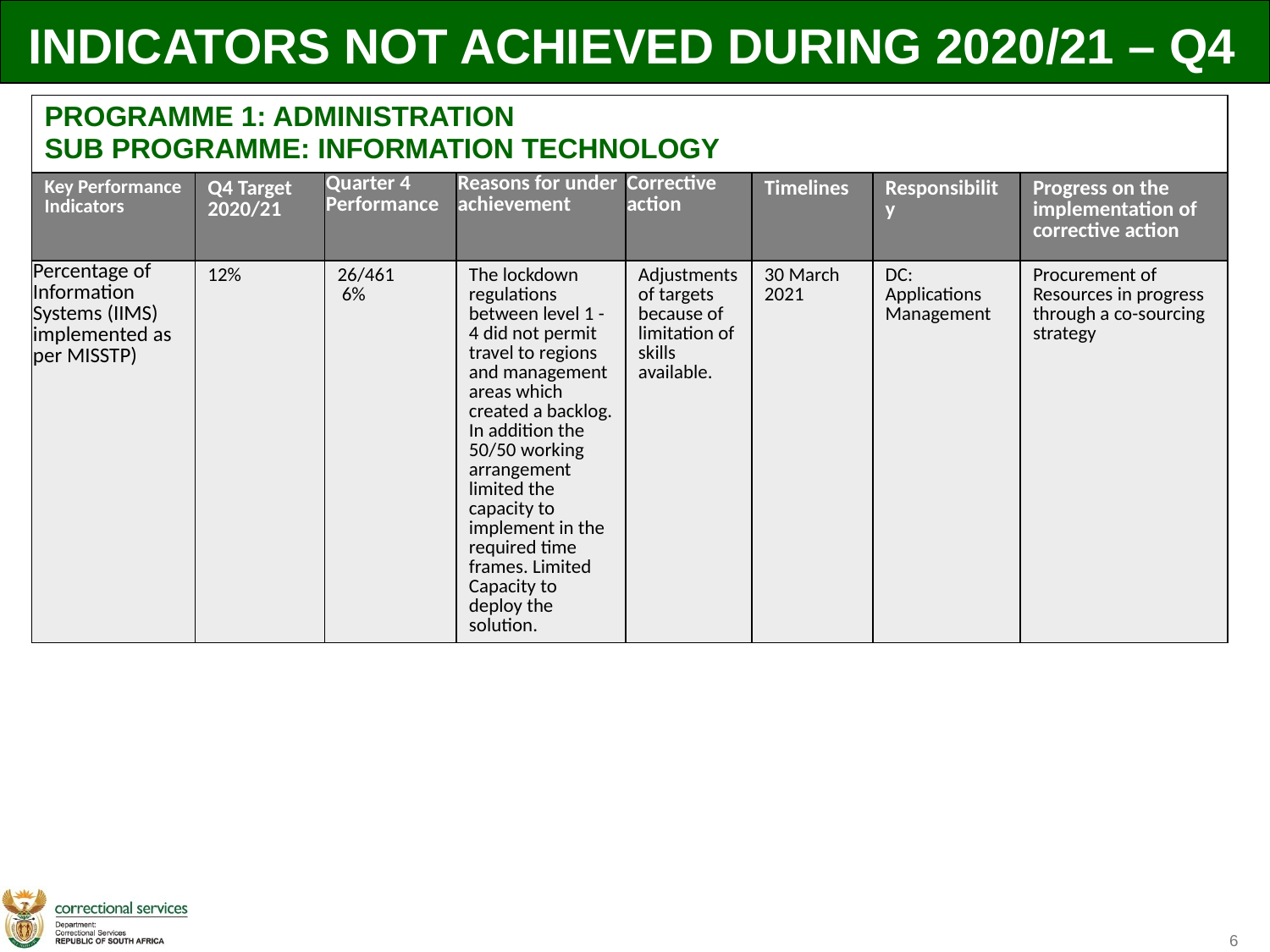

INDICATORS NOT ACHIEVED DURING 2020/21 – Q4
| PROGRAMME 1: ADMINISTRATION SUB PROGRAMME: INFORMATION TECHNOLOGY |  |  |  |  |  |  |  |
| --- | --- | --- | --- | --- | --- | --- | --- |
| Key Performance Indicators | Q4 Target 2020/21 | Quarter 4 Performance | Reasons for under achievement | Corrective action | Timelines | Responsibility | Progress on the implementation of corrective action |
| Percentage of Information Systems (IIMS) implemented as per MISSTP) | 12% | 26/461 6% | The lockdown regulations between level 1 - 4 did not permit travel to regions and management areas which created a backlog. In addition the 50/50 working arrangement limited the capacity to implement in the required time frames. Limited Capacity to deploy the solution. | Adjustments of targets because of limitation of skills available. | 30 March 2021 | DC: Applications Management | Procurement of Resources in progress through a co-sourcing strategy |